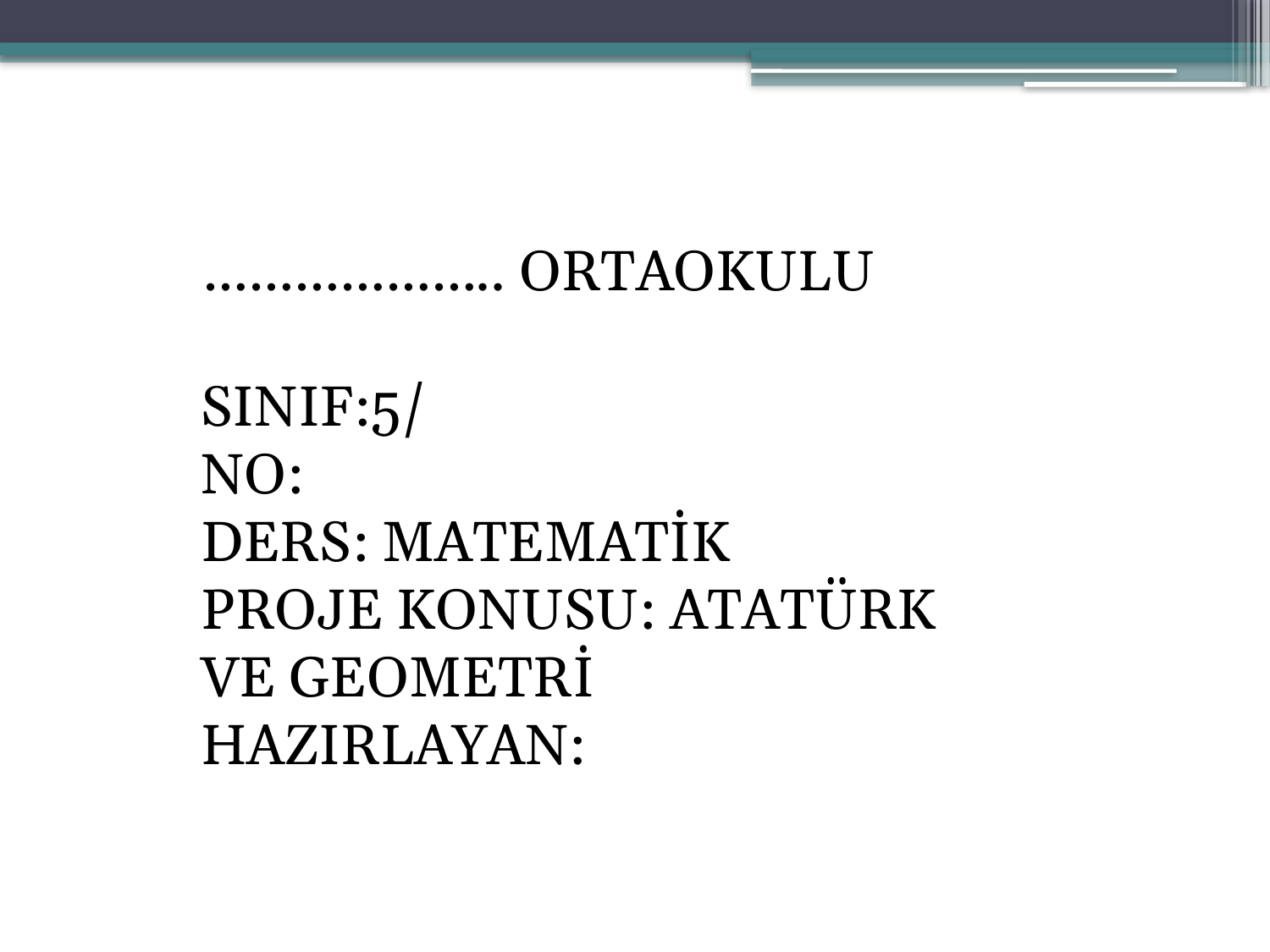

……………….. ORTAOKULU

SINIF:5/
NO:
DERS: MATEMATİK
PROJE KONUSU: ATATÜRK VE GEOMETRİ
HAZIRLAYAN: